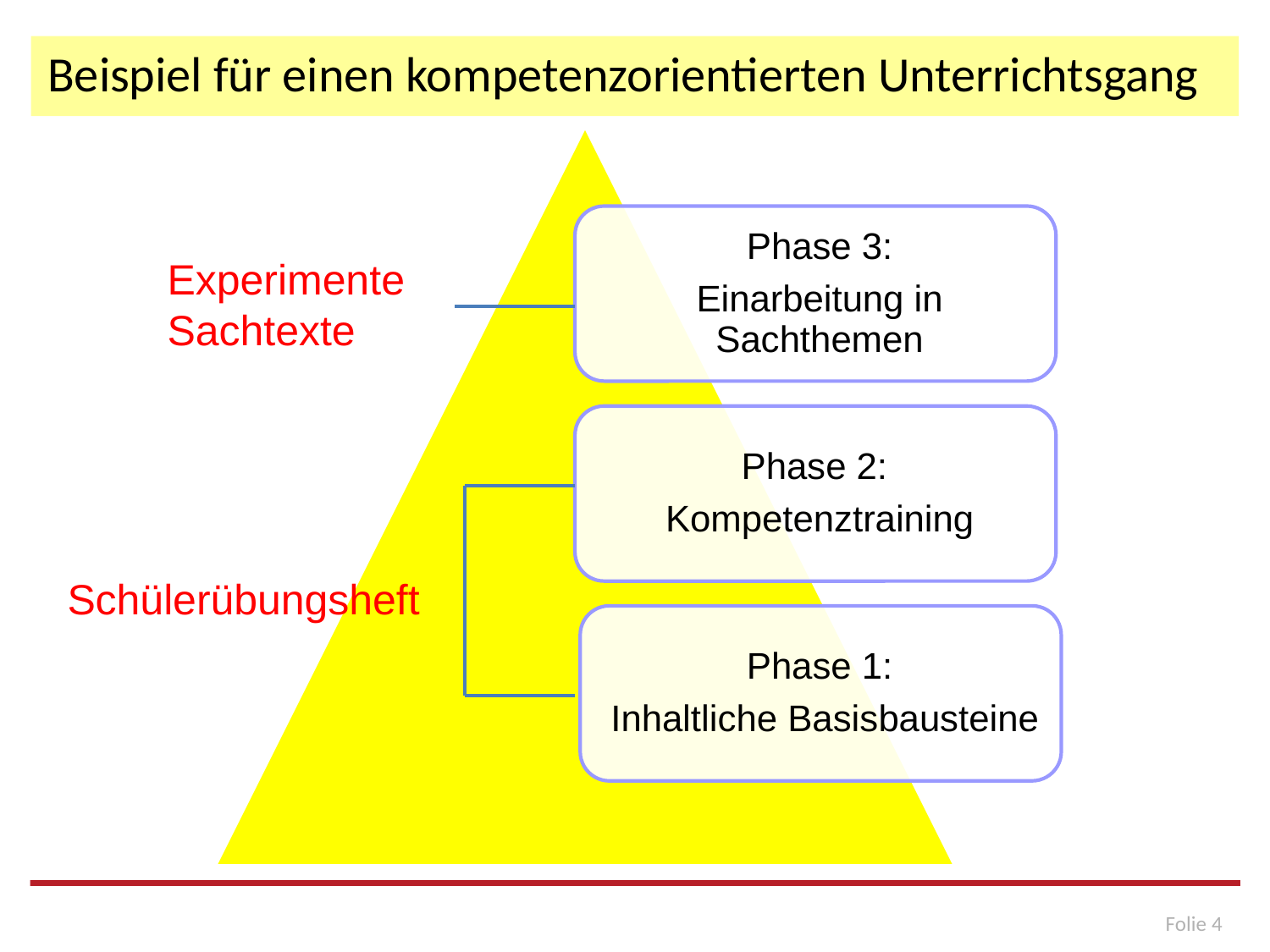

# Beispiel für einen kompetenzorientierten Unterrichtsgang
Phase 3:
Einarbeitung in Sachthemen
Phase 2:
Kompetenztraining
Phase 1:
Inhaltliche Basisbausteine
Experimente  Sachtexte
Schülerübungsheft
Folie 4